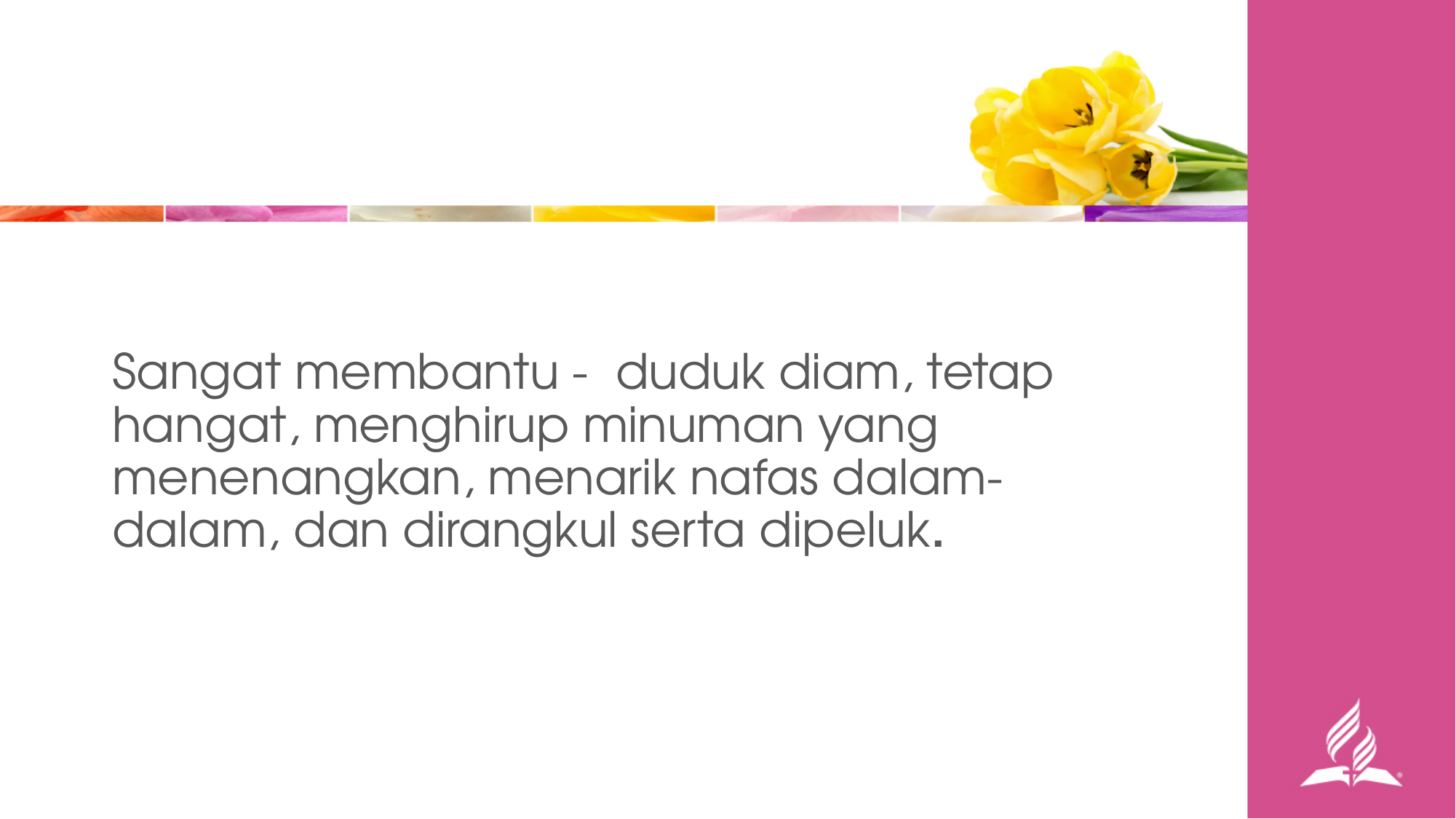

Sangat membantu -  duduk diam, tetap hangat, menghirup minuman yang menenangkan, menarik nafas dalam-dalam, dan dirangkul serta dipeluk.